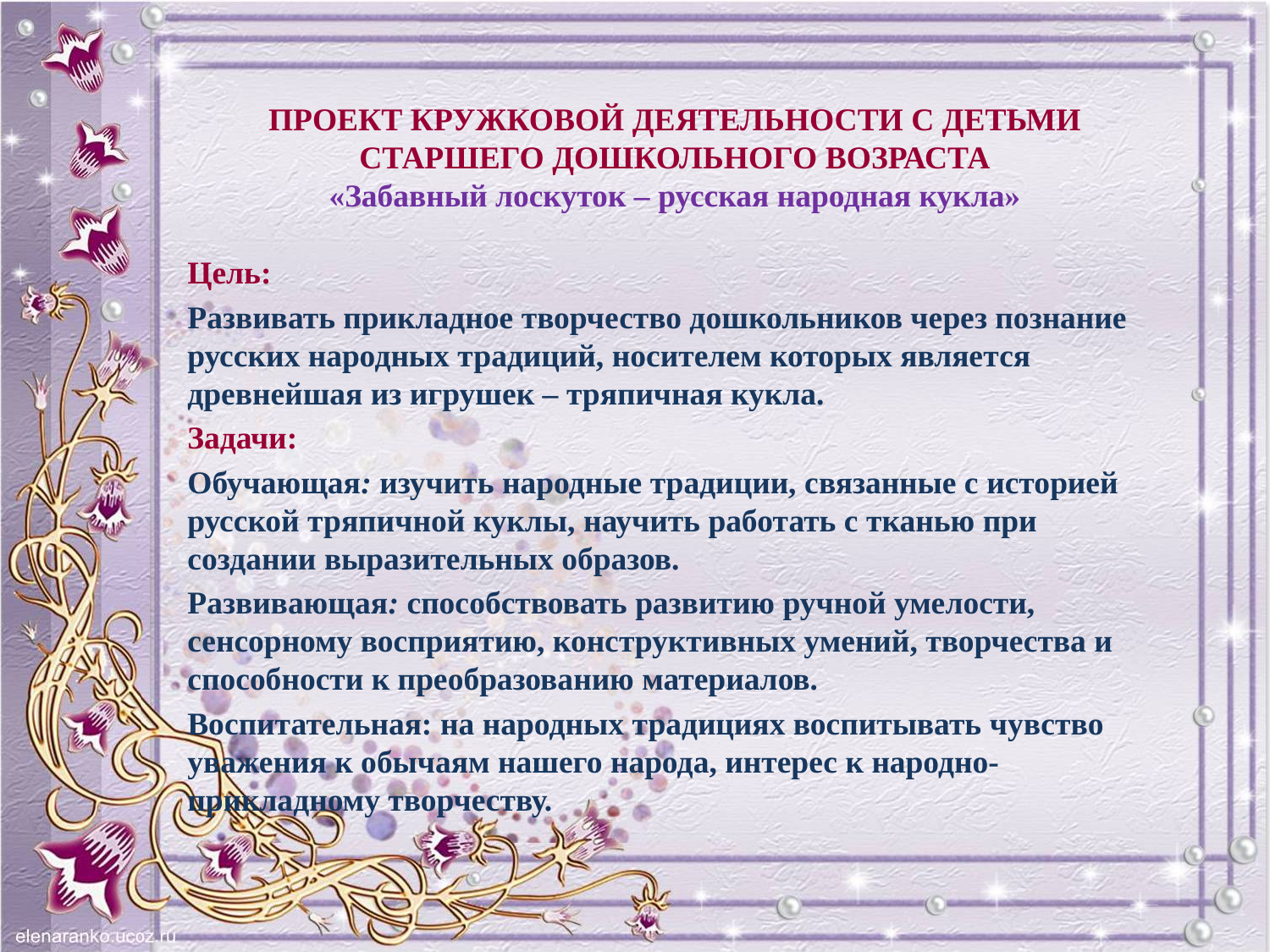

# ПРОЕКТ КРУЖКОВОЙ ДЕЯТЕЛЬНОСТИ С ДЕТЬМИ СТАРШЕГО ДОШКОЛЬНОГО ВОЗРАСТА «Забавный лоскуток – русская народная кукла»
Цель:
Развивать прикладное творчество дошкольников через познание русских народных традиций, носителем которых является древнейшая из игрушек – тряпичная кукла.
Задачи:
Обучающая: изучить народные традиции, связанные с историей русской тряпичной куклы, научить работать с тканью при создании выразительных образов.
Развивающая: способствовать развитию ручной умелости, сенсорному восприятию, конструктивных умений, творчества и способности к преобразованию материалов.
Воспитательная: на народных традициях воспитывать чувство уважения к обычаям нашего народа, интерес к народно-прикладному творчеству.